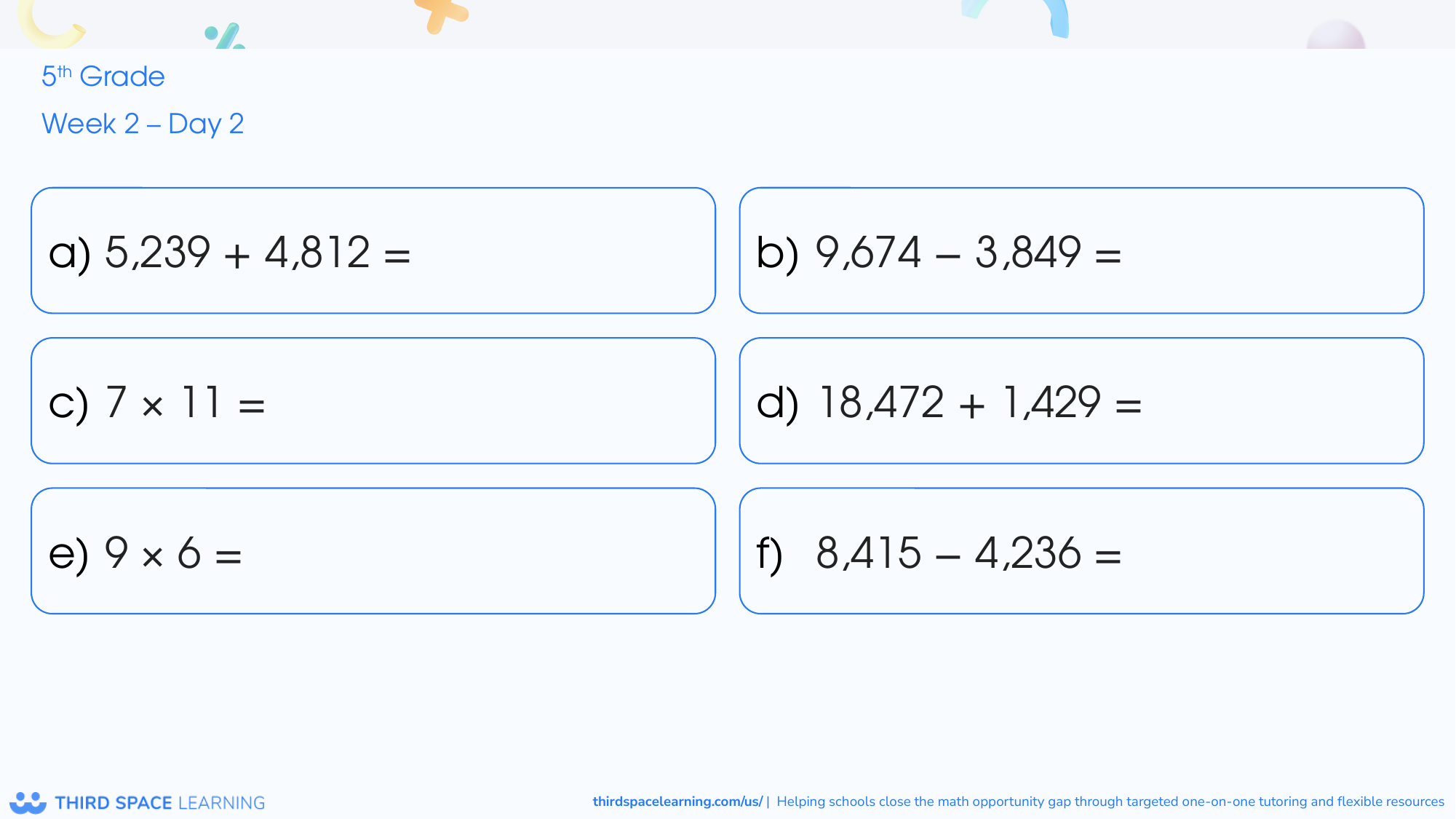

5th Grade
Week 2 – Day 2
5,239 + 4,812 =
9,674 − 3,849 =
7 × 11 =
18,472 + 1,429 =
9 × 6 =
8,415 − 4,236 =